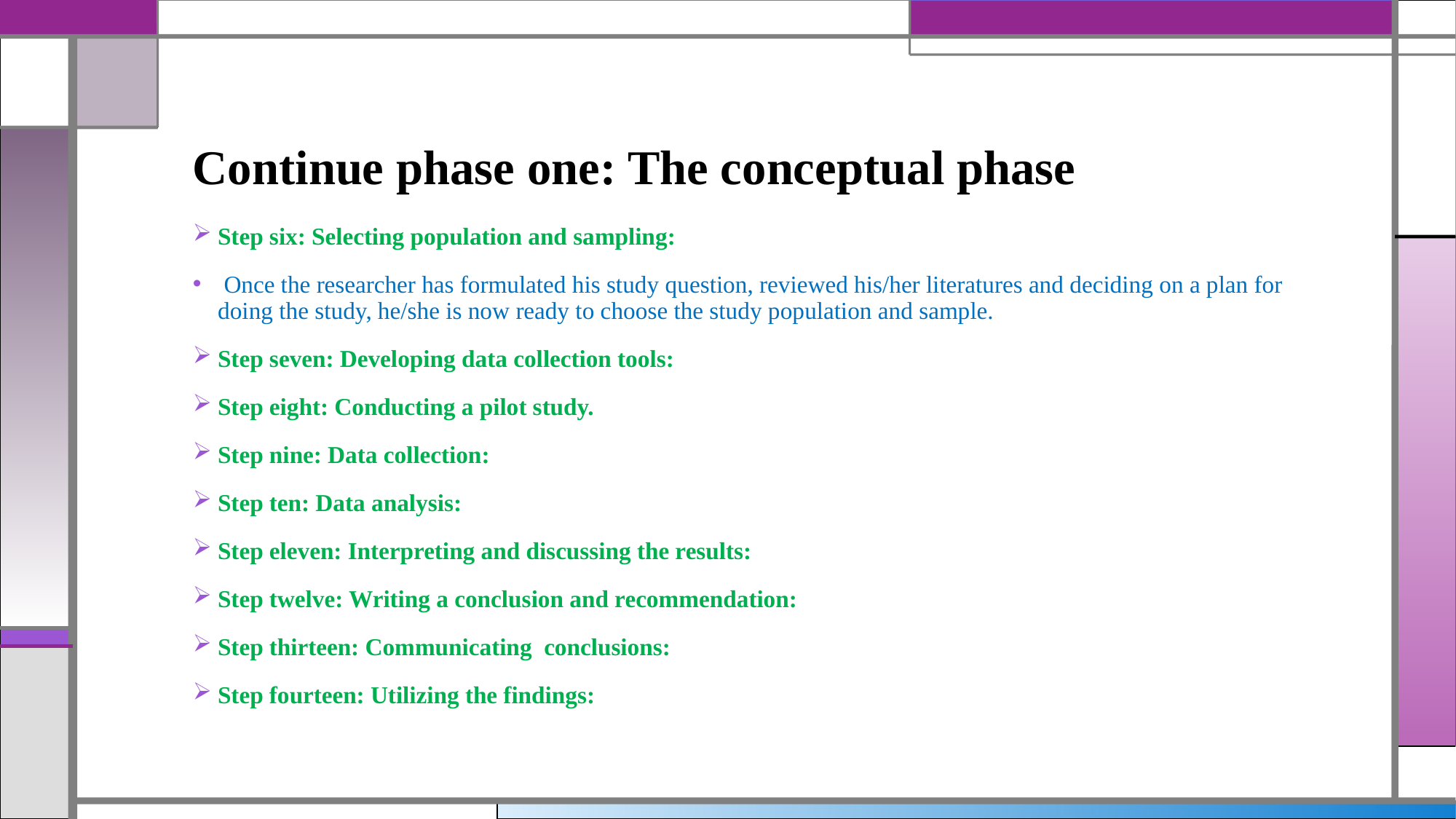

# Continue phase one: The conceptual phase
Step six: Selecting population and sampling:
 Once the researcher has formulated his study question, reviewed his/her literatures and deciding on a plan for doing the study, he/she is now ready to choose the study population and sample.
Step seven: Developing data collection tools:
Step eight: Conducting a pilot study.
Step nine: Data collection:
Step ten: Data analysis:
Step eleven: Interpreting and discussing the results:
Step twelve: Writing a conclusion and recommendation:
Step thirteen: Communicating  conclusions:
Step fourteen: Utilizing the findings: